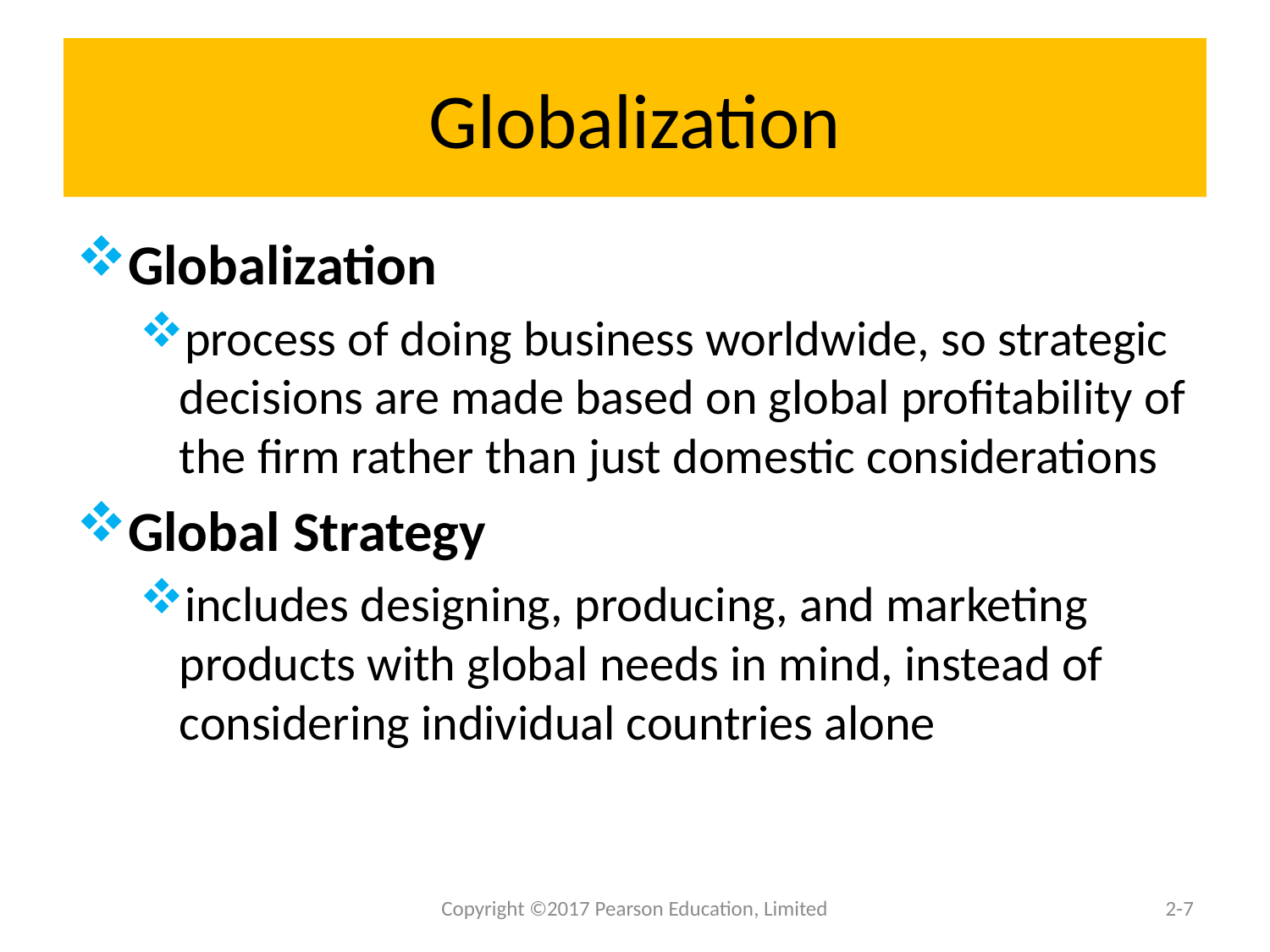

# Globalization
Globalization
process of doing business worldwide, so strategic decisions are made based on global profitability of the firm rather than just domestic considerations
Global Strategy
includes designing, producing, and marketing products with global needs in mind, instead of considering individual countries alone
Copyright ©2017 Pearson Education, Limited
2-7